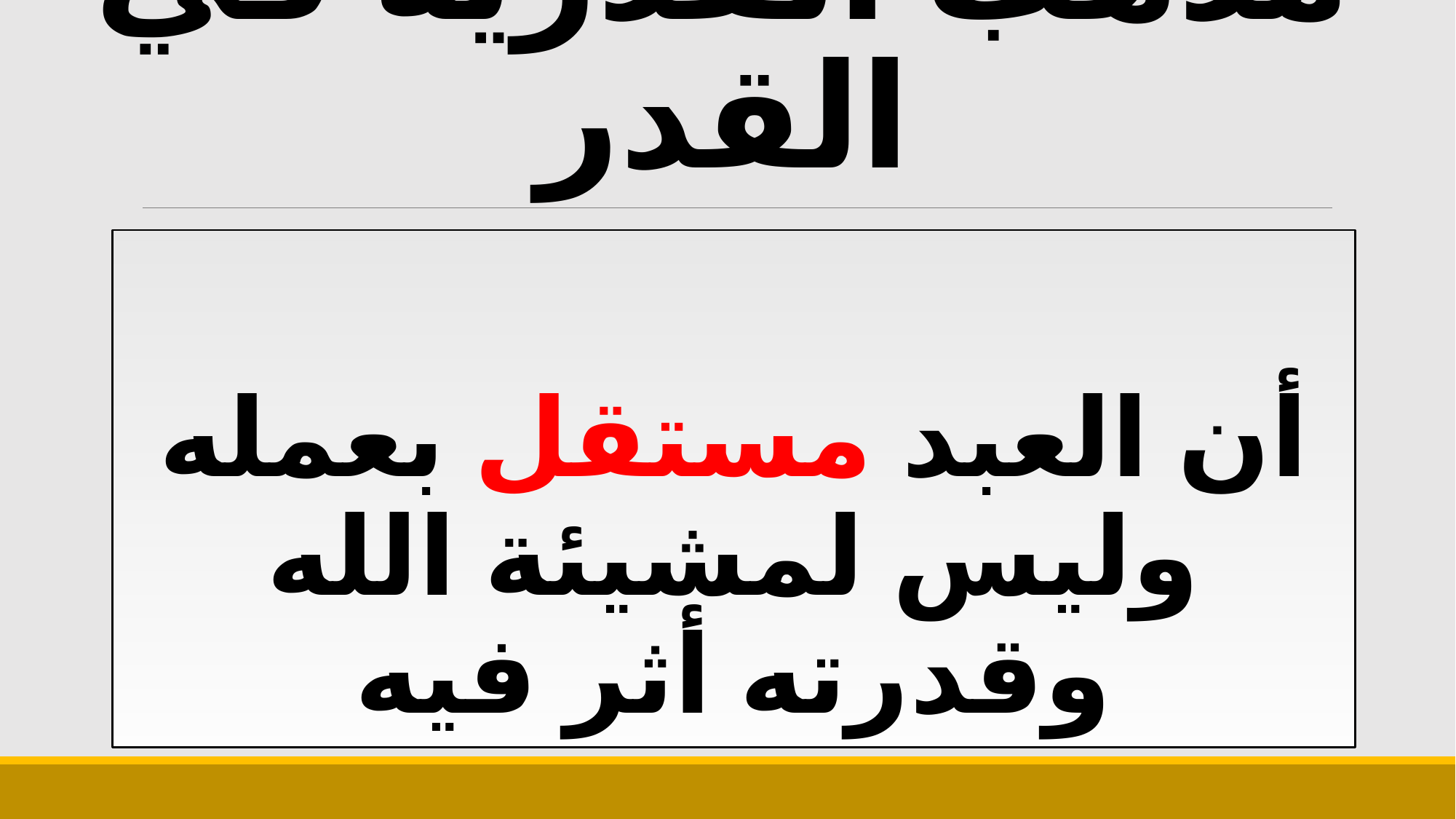

# مذهب القدرية في القدر

أن العبد مستقل بعمله وليس لمشيئة الله وقدرته أثر فيه